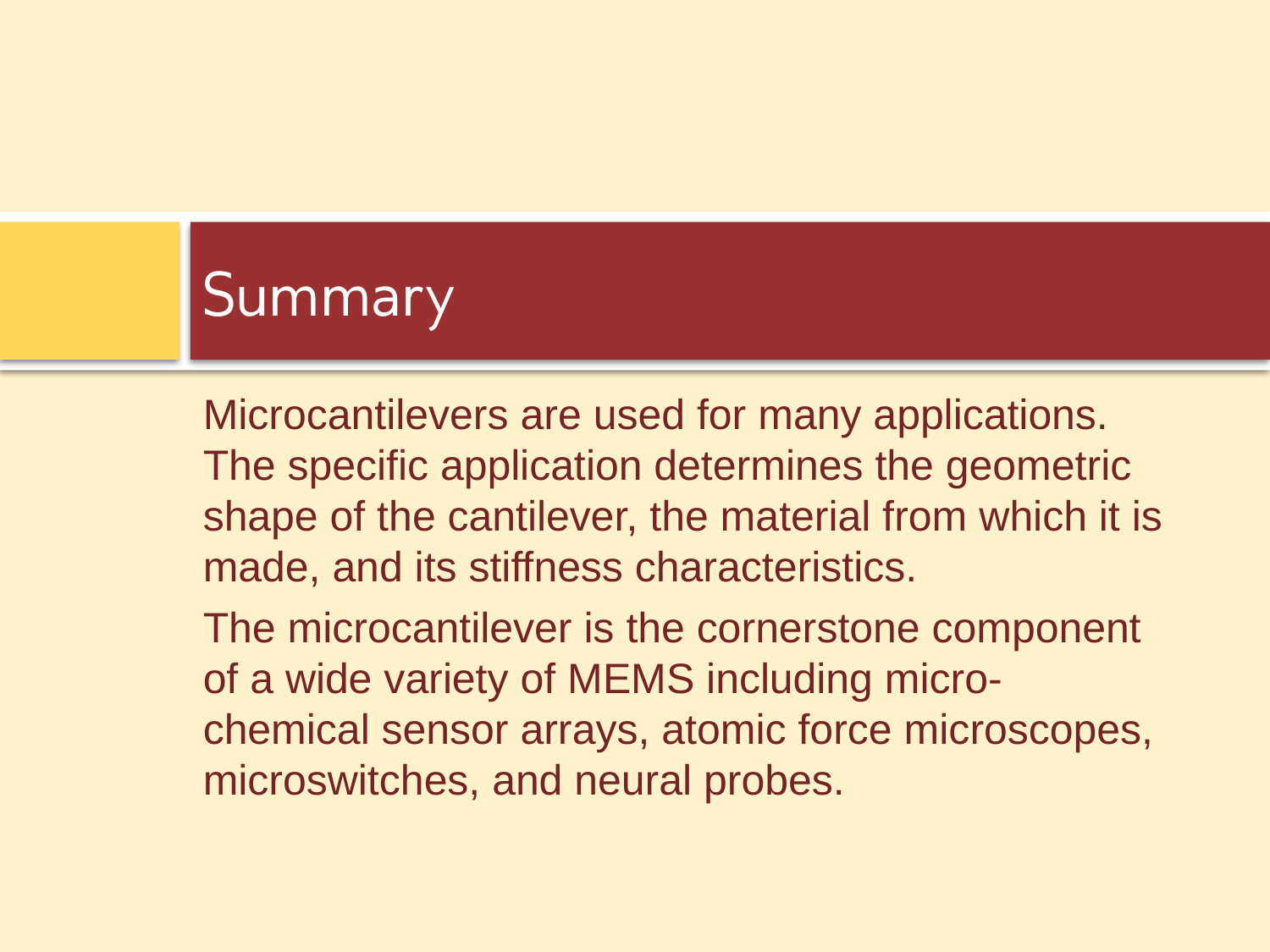

# Summary
Microcantilevers are used for many applications.  The specific application determines the geometric shape of the cantilever, the material from which it is made, and its stiffness characteristics.
The microcantilever is the cornerstone component of a wide variety of MEMS including micro-chemical sensor arrays, atomic force microscopes, microswitches, and neural probes.